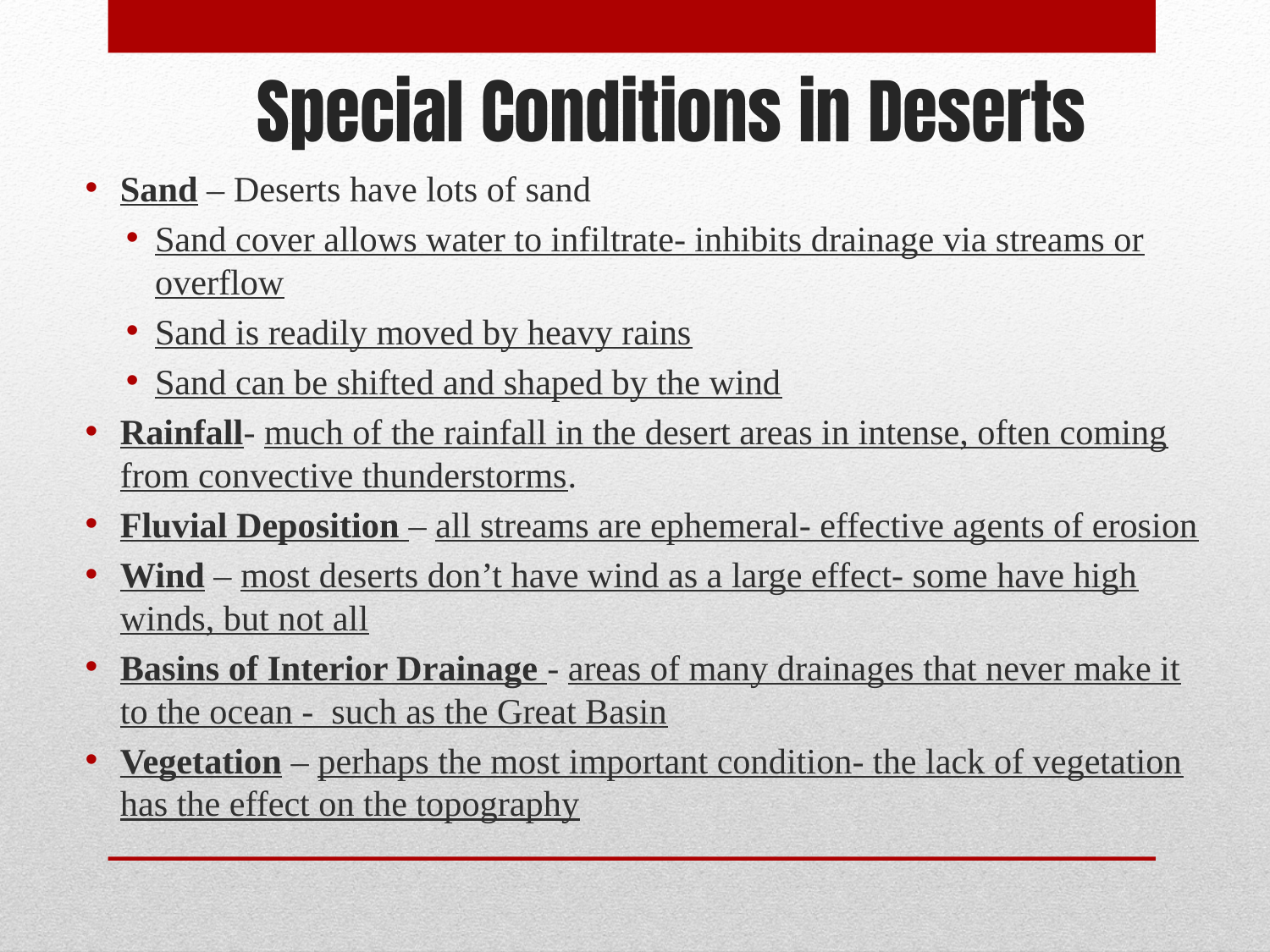

Special Conditions in Deserts

Sand – Deserts have lots of sand
Sand cover allows water to infiltrate- inhibits drainage via streams or overflow
Sand is readily moved by heavy rains
Sand can be shifted and shaped by the wind
Rainfall- much of the rainfall in the desert areas in intense, often coming from convective thunderstorms.
Fluvial Deposition – all streams are ephemeral- effective agents of erosion
Wind – most deserts don’t have wind as a large effect- some have high winds, but not all
Basins of Interior Drainage - areas of many drainages that never make it to the ocean -  such as the Great Basin
Vegetation – perhaps the most important condition- the lack of vegetation has the effect on the topography